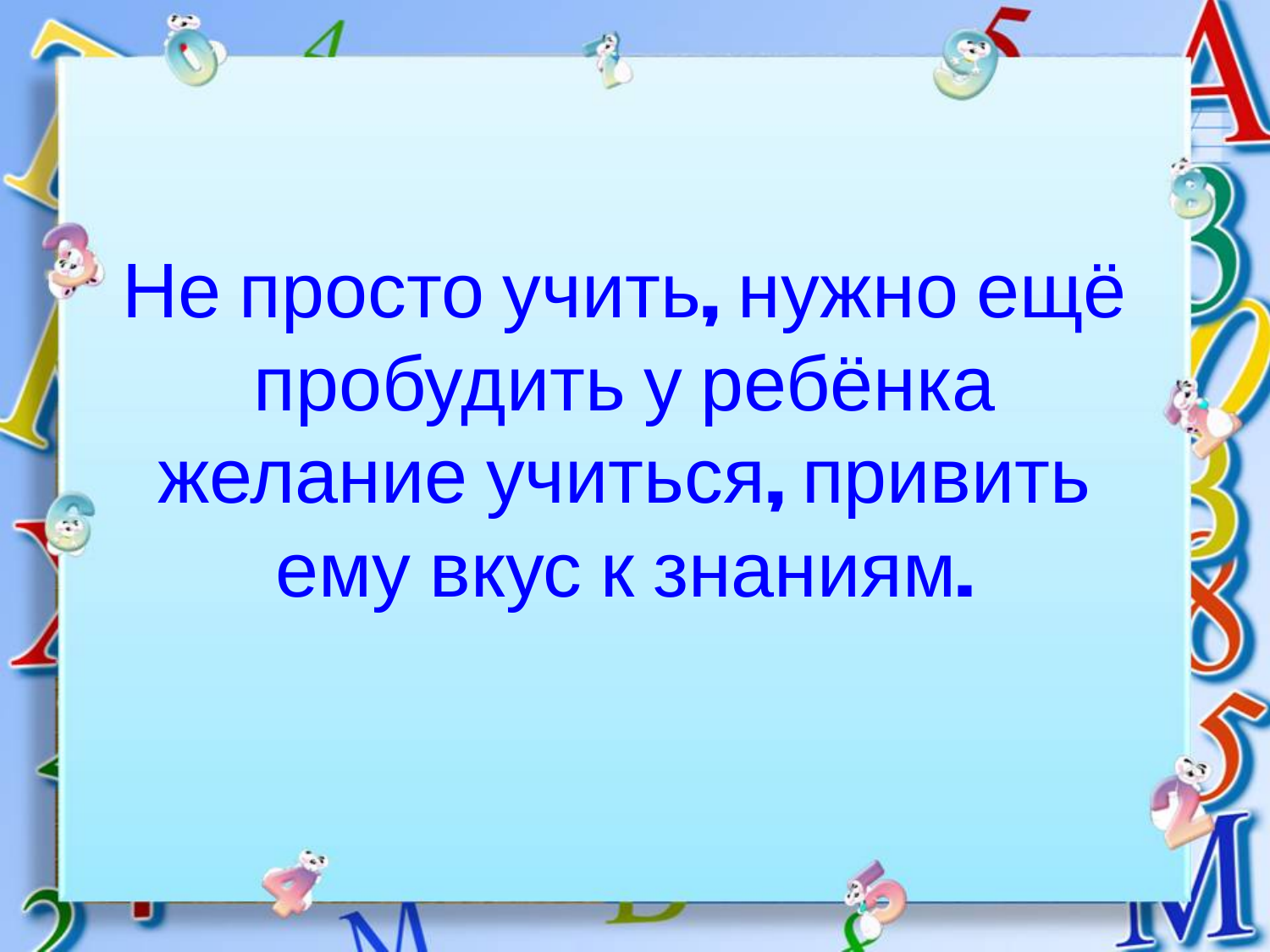

# Не просто учить, нужно ещё пробудить у ребёнка желание учиться, привить ему вкус к знаниям.